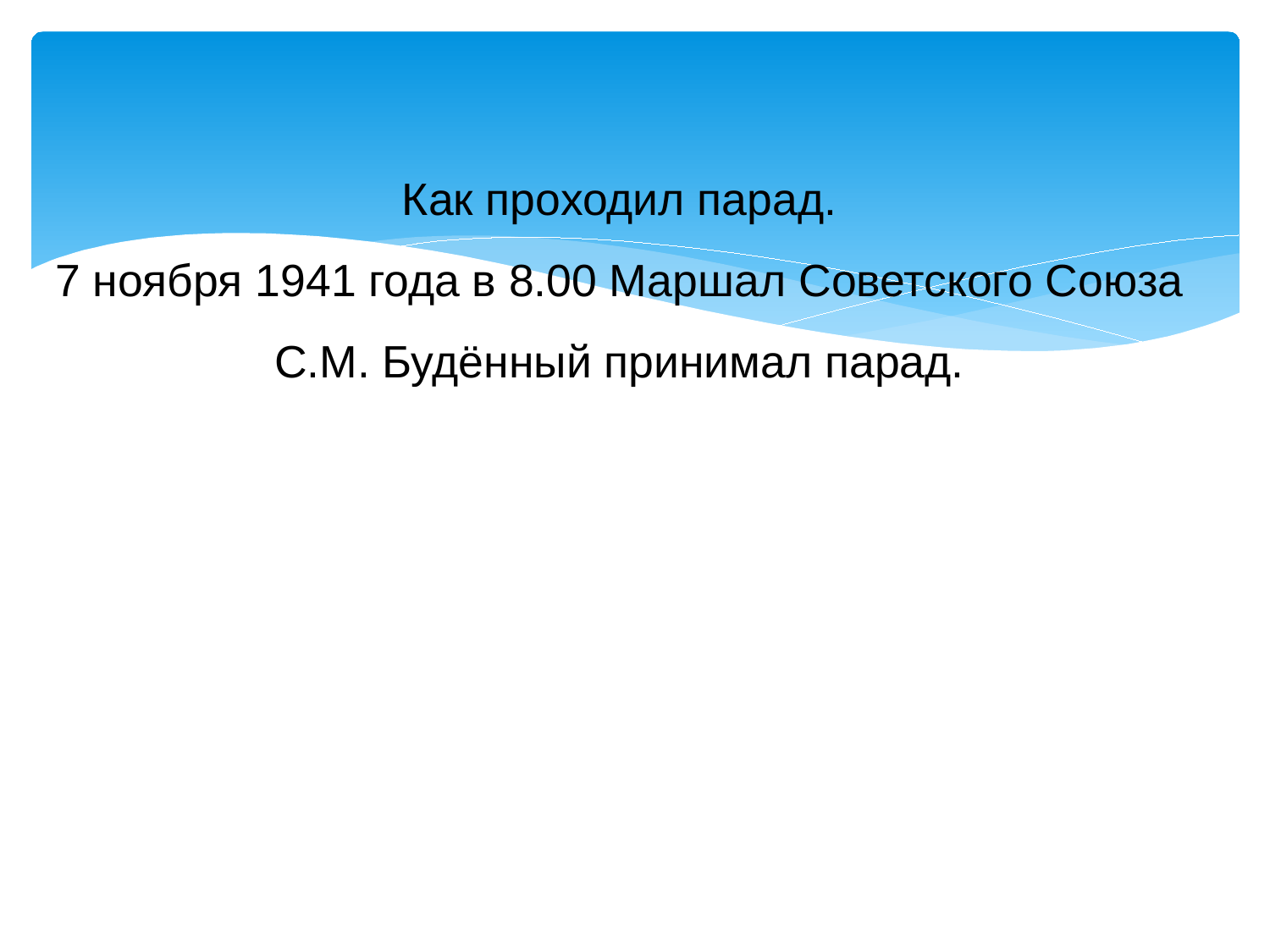

# Как проходил парад. 7 ноября 1941 года в 8.00 Маршал Советского Союза С.М. Будённый принимал парад. Рапорт командующего парадом П.А Артемьева. Объезд и воинское приветствие войск. Обращение Верховного главнокомандующего И.В. Сталина. Торжественный марш войск.